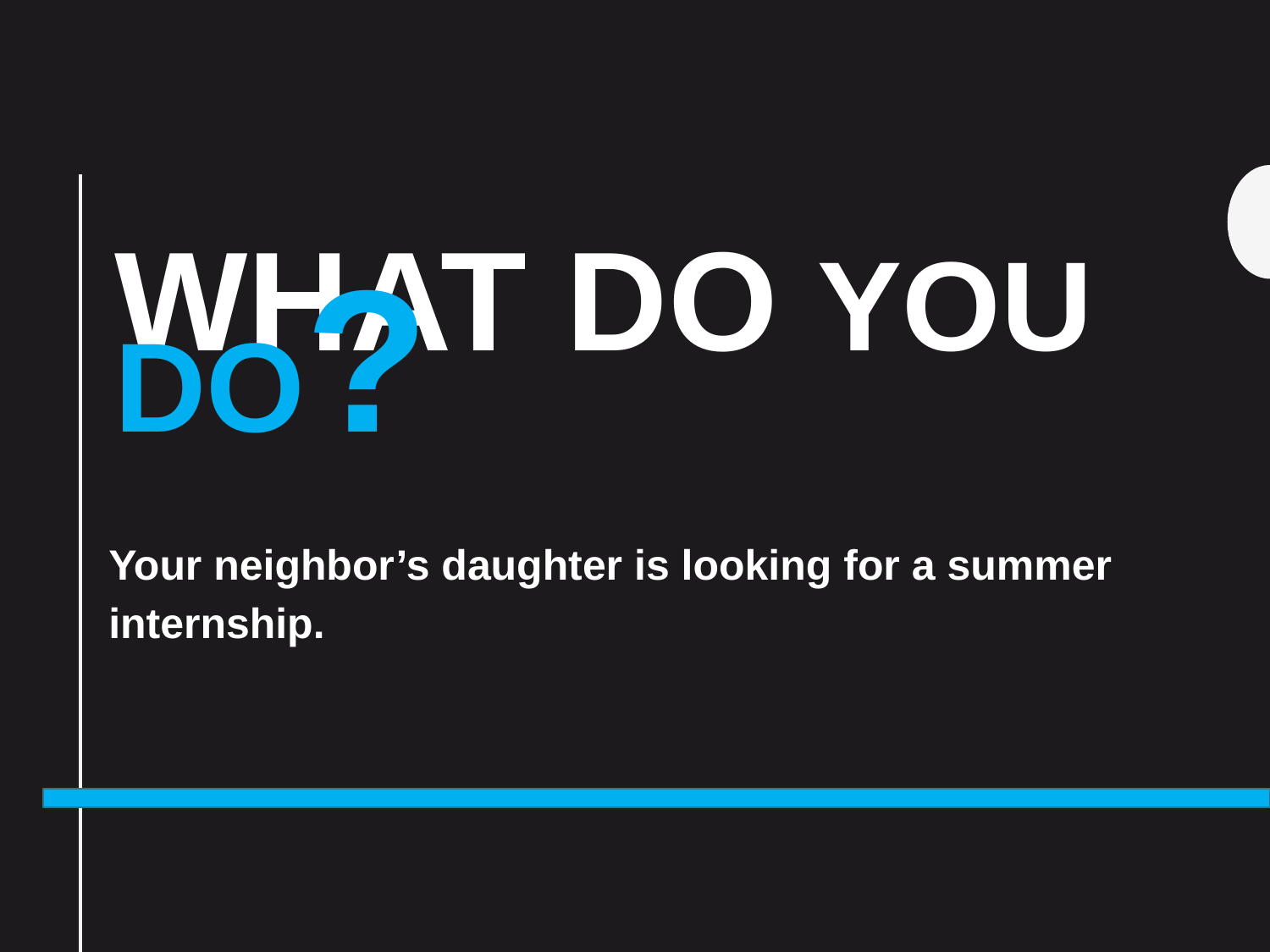

# What do you do?
Your neighbor’s daughter is looking for a summer internship.